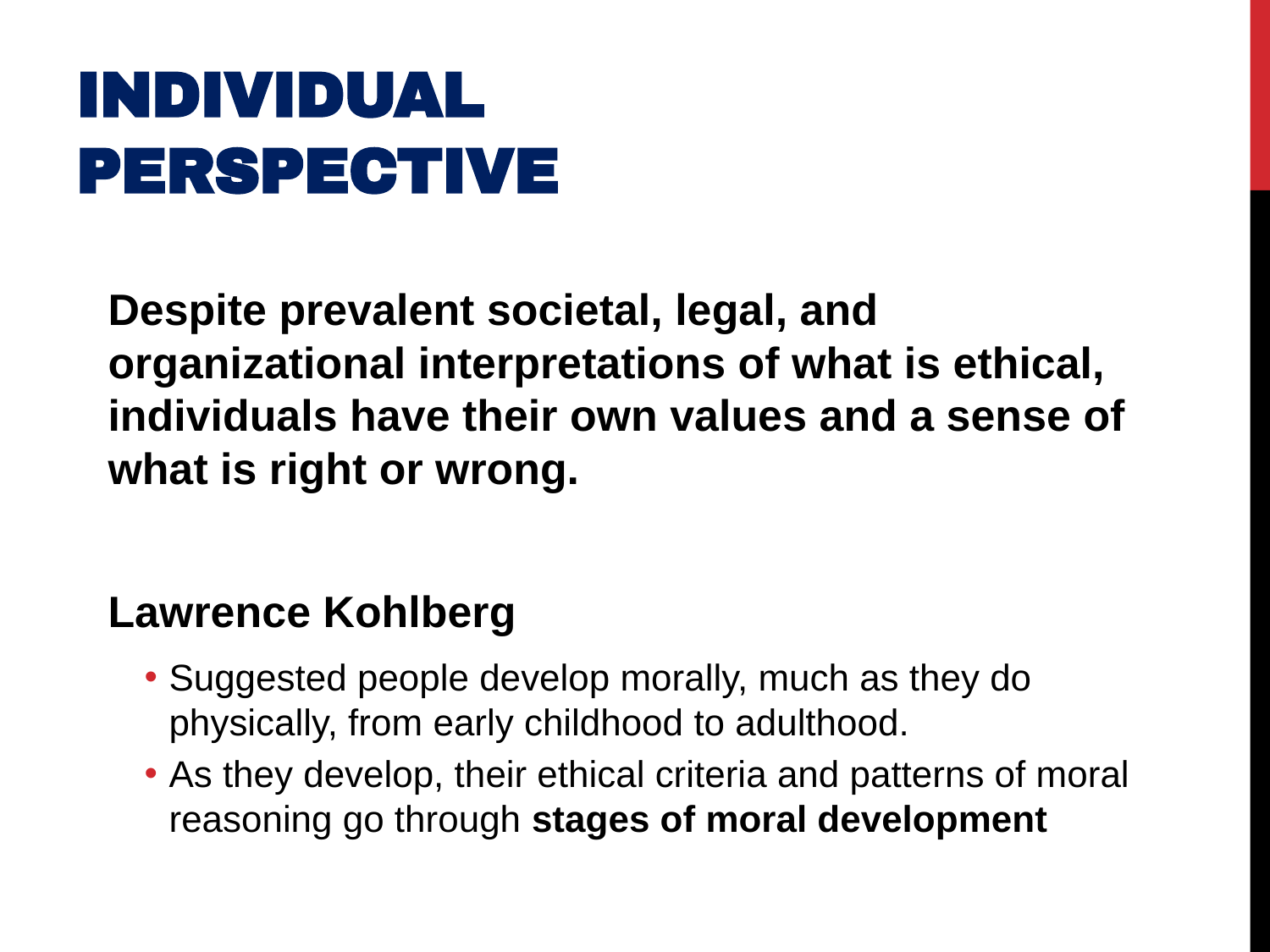

# Individual Perspective
Despite prevalent societal, legal, and organizational interpretations of what is ethical, individuals have their own values and a sense of what is right or wrong.

Lawrence Kohlberg
Suggested people develop morally, much as they do physically, from early childhood to adulthood.
As they develop, their ethical criteria and patterns of moral reasoning go through stages of moral development